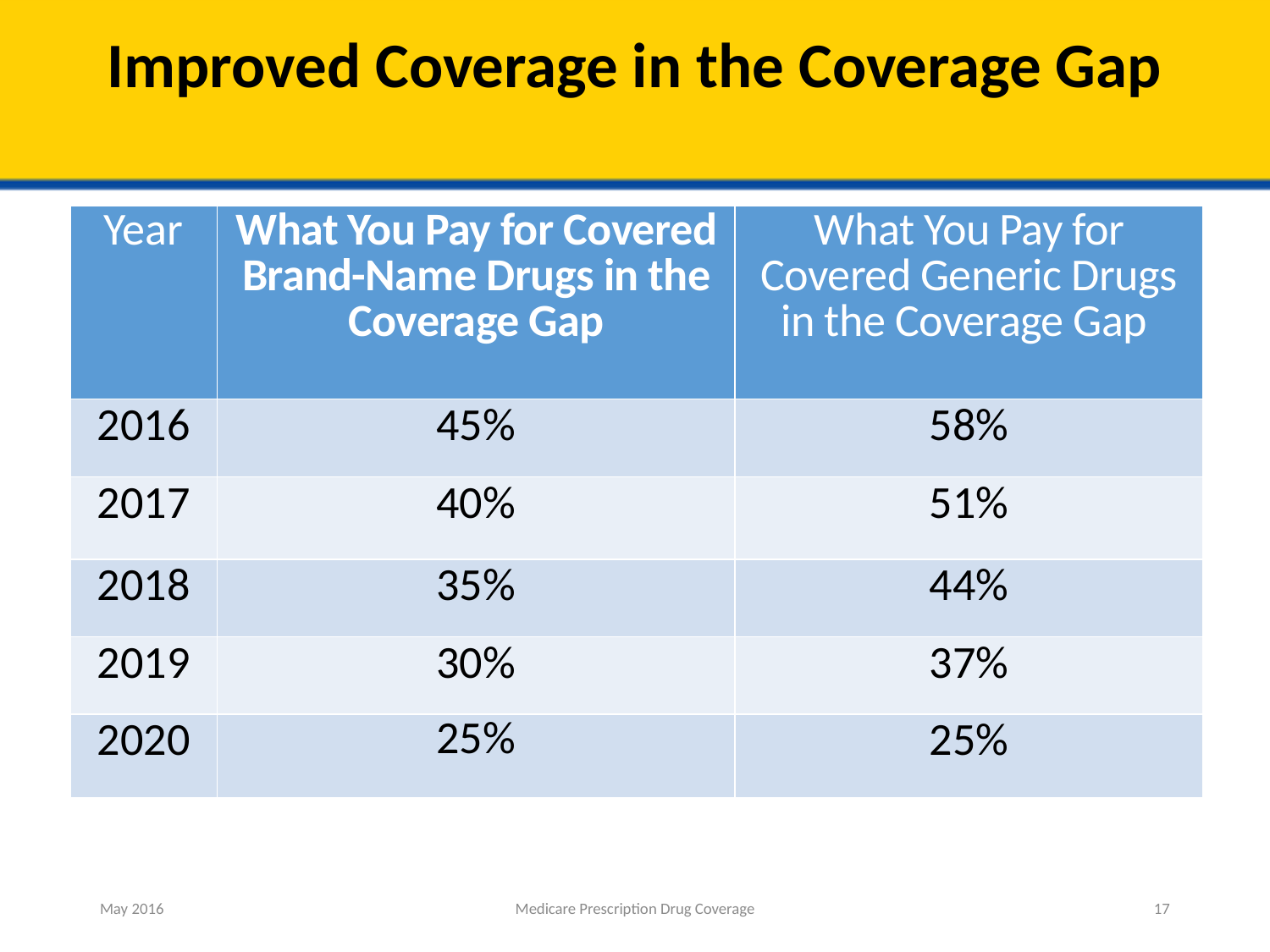

# Improved Coverage in the Coverage Gap
| Year | What You Pay for Covered Brand-Name Drugs in the Coverage Gap | What You Pay for Covered Generic Drugs in the Coverage Gap |
| --- | --- | --- |
| 2016 | 45% | 58% |
| 2017 | 40% | 51% |
| 2018 | 35% | 44% |
| 2019 | 30% | 37% |
| 2020 | 25% | 25% |
May 2016
Medicare Prescription Drug Coverage
17